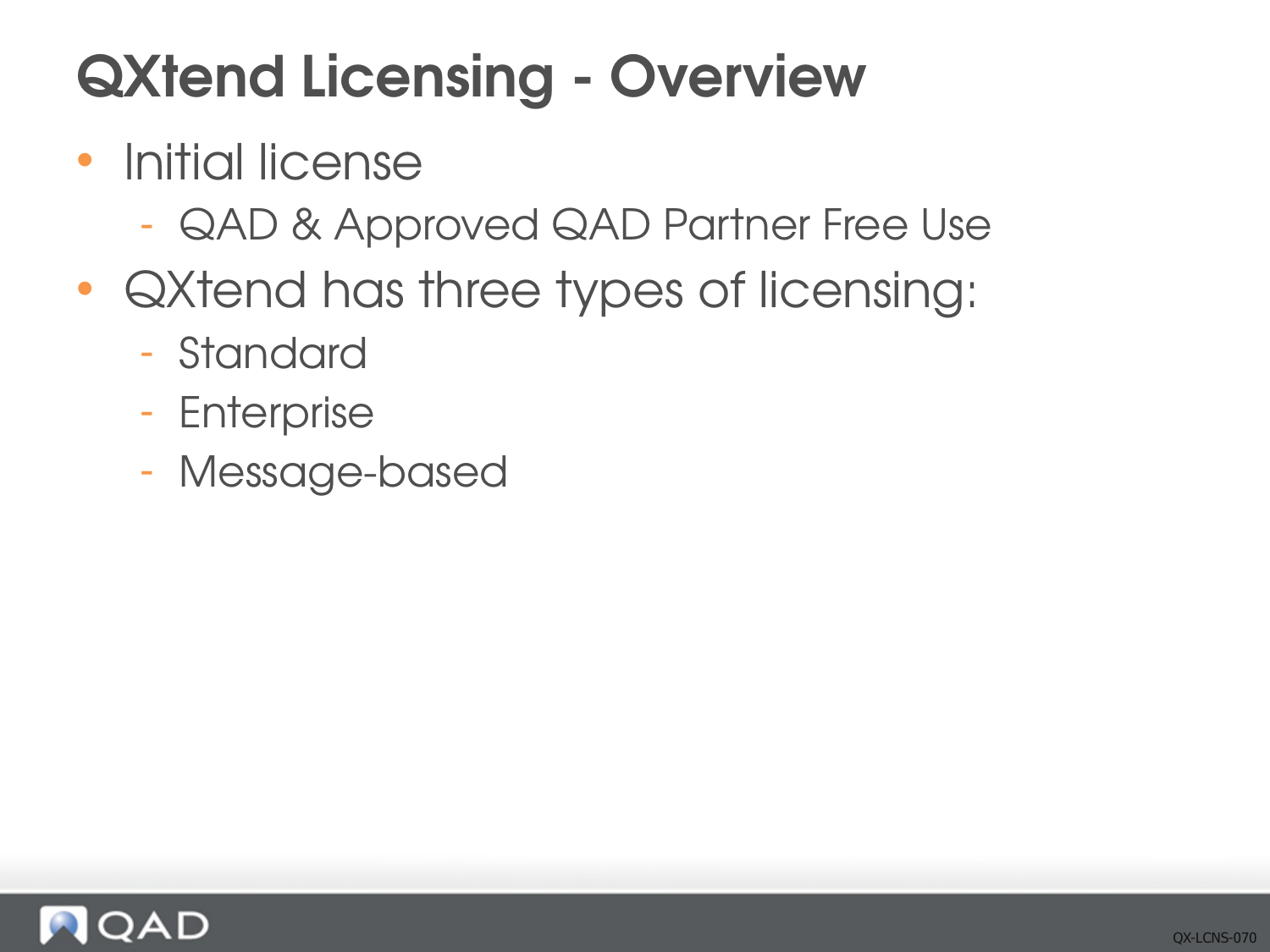

# QXtend Licensing - Overview
Initial license
QAD & Approved QAD Partner Free Use
QXtend has three types of licensing:
Standard
Enterprise
Message-based
QX-LCNS-070